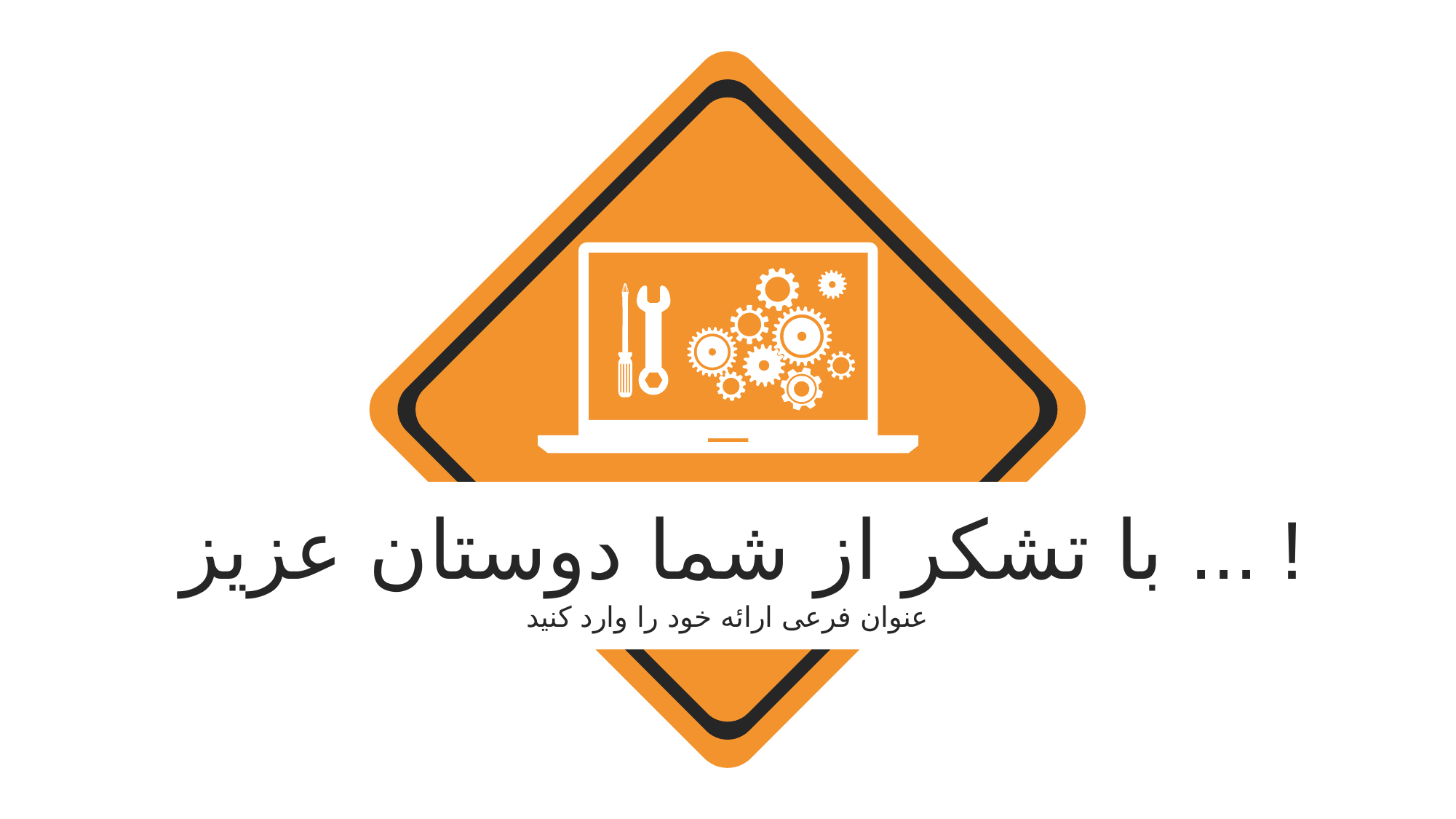

با تشکر از شما دوستان عزیز ... !
عنوان فرعی ارائه خود را وارد کنید